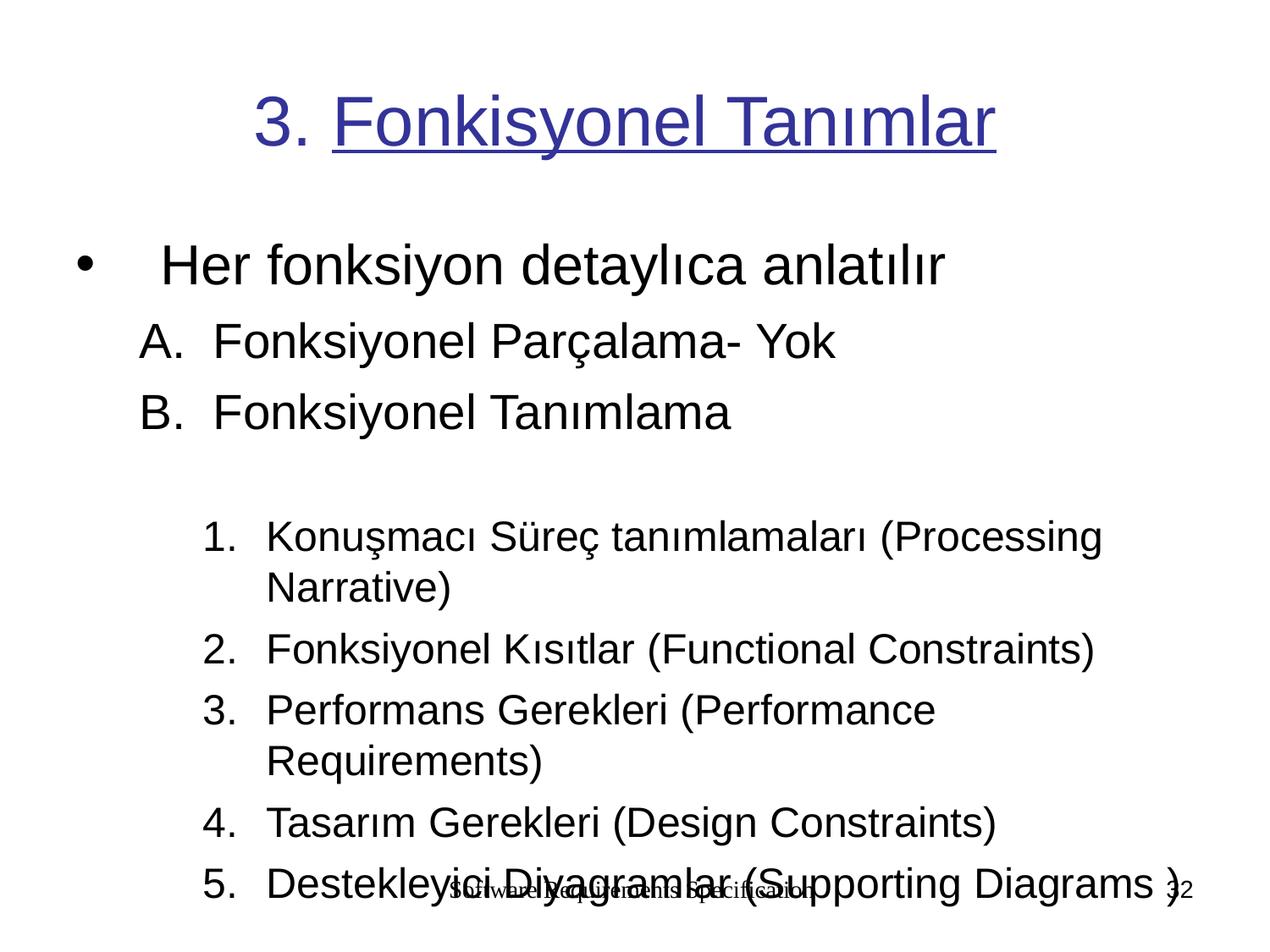

# 3. Fonkisyonel Tanımlar
Her fonksiyon detaylıca anlatılır
Fonksiyonel Parçalama- Yok
Fonksiyonel Tanımlama
Konuşmacı Süreç tanımlamaları (Processing Narrative)
Fonksiyonel Kısıtlar (Functional Constraints)
Performans Gerekleri (Performance Requirements)
Tasarım Gerekleri (Design Constraints)
Destekleyici Diyagramlar (Supporting Diagrams )
Software Requirements Specification
32